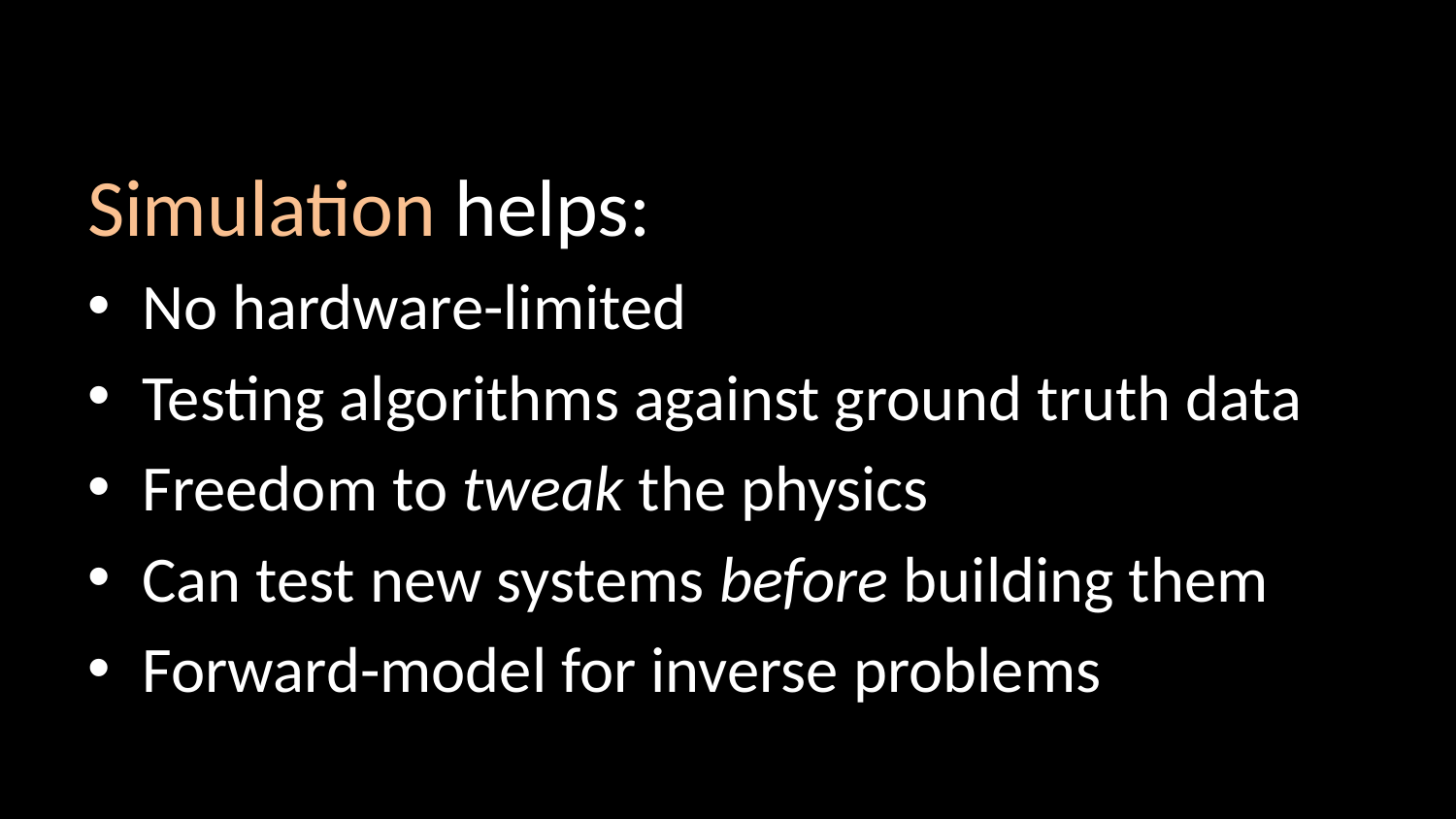

#
Simulation helps:
No hardware-limited
Testing algorithms against ground truth data
Freedom to tweak the physics
Can test new systems before building them
Forward-model for inverse problems